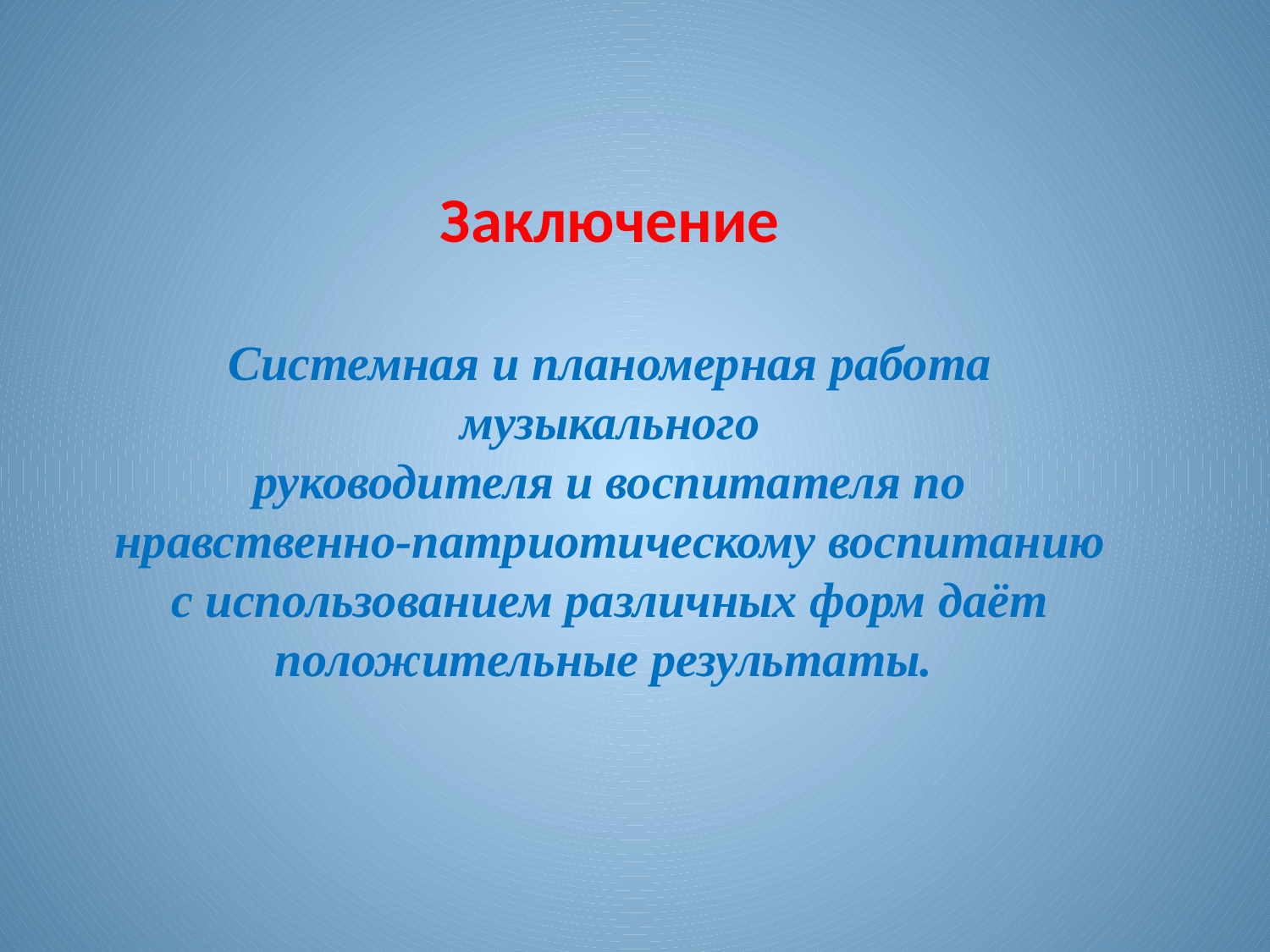

Заключение
Системная и планомерная работа музыкального
руководителя и воспитателя по нравственно-патриотическому воспитанию с использованием различных форм даёт положительные результаты.